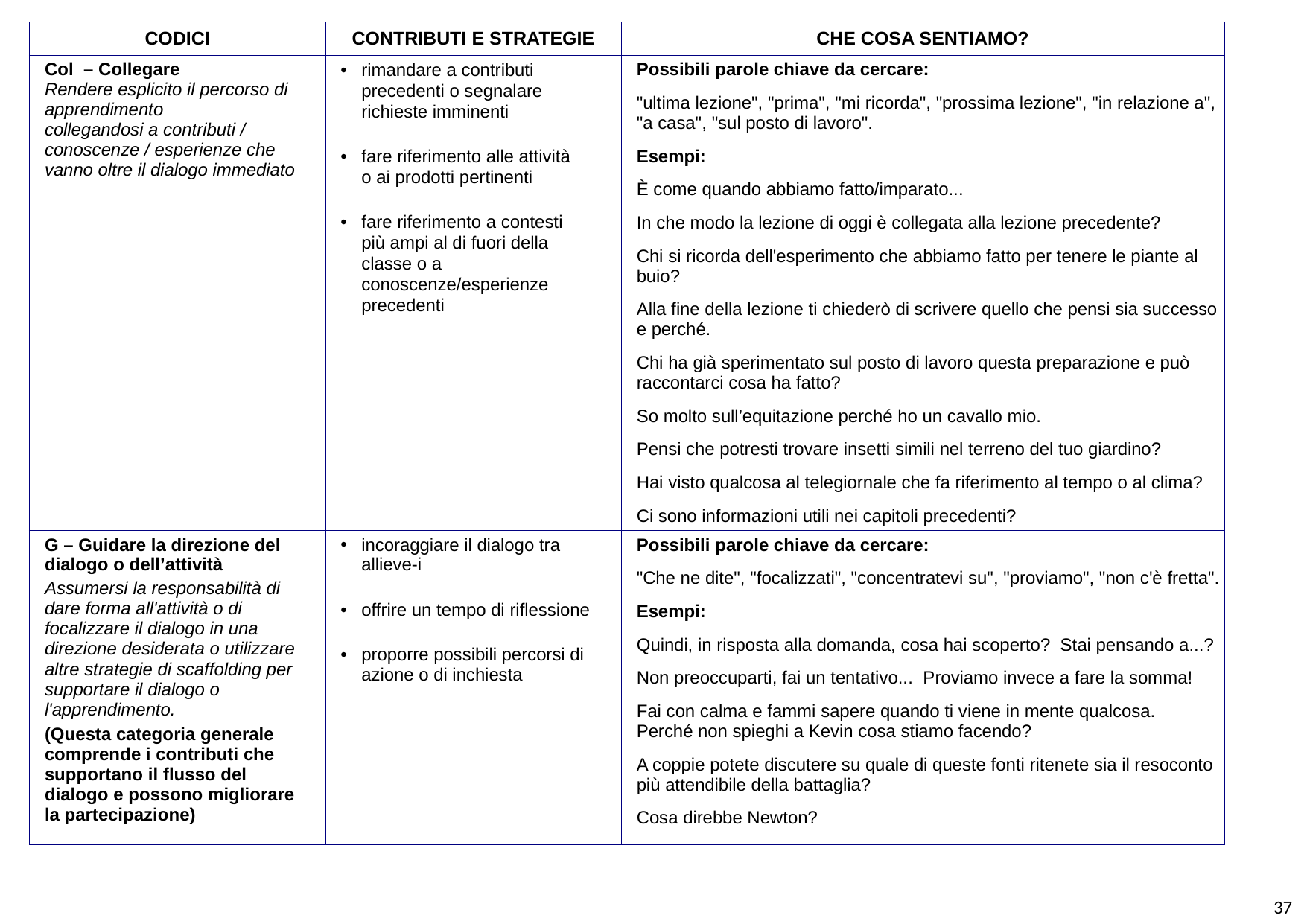

| CODICI | CONTRIBUTI E STRATEGIE | CHE COSA SENTIAMO? |
| --- | --- | --- |
| Col – Collegare Rendere esplicito il percorso di apprendimento collegandosi a contributi / conoscenze / esperienze che vanno oltre il dialogo immediato | rimandare a contributi precedenti o segnalare richieste imminenti fare riferimento alle attività o ai prodotti pertinenti fare riferimento a contesti più ampi al di fuori della classe o a conoscenze/esperienze precedenti | Possibili parole chiave da cercare: "ultima lezione", "prima", "mi ricorda", "prossima lezione", "in relazione a", "a casa", "sul posto di lavoro". Esempi: È come quando abbiamo fatto/imparato... In che modo la lezione di oggi è collegata alla lezione precedente? Chi si ricorda dell'esperimento che abbiamo fatto per tenere le piante al buio? Alla fine della lezione ti chiederò di scrivere quello che pensi sia successo e perché. Chi ha già sperimentato sul posto di lavoro questa preparazione e può raccontarci cosa ha fatto? So molto sull’equitazione perché ho un cavallo mio. Pensi che potresti trovare insetti simili nel terreno del tuo giardino? Hai visto qualcosa al telegiornale che fa riferimento al tempo o al clima? Ci sono informazioni utili nei capitoli precedenti? |
| G – Guidare la direzione del dialogo o dell’attività Assumersi la responsabilità di dare forma all'attività o di focalizzare il dialogo in una direzione desiderata o utilizzare altre strategie di scaffolding per supportare il dialogo o l'apprendimento. (Questa categoria generale comprende i contributi che supportano il flusso del dialogo e possono migliorare la partecipazione) | incoraggiare il dialogo tra allieve-i offrire un tempo di riflessione proporre possibili percorsi di azione o di inchiesta | Possibili parole chiave da cercare: "Che ne dite", "focalizzati", "concentratevi su", "proviamo", "non c'è fretta". Esempi: Quindi, in risposta alla domanda, cosa hai scoperto? Stai pensando a...? Non preoccuparti, fai un tentativo... Proviamo invece a fare la somma! Fai con calma e fammi sapere quando ti viene in mente qualcosa. Perché non spieghi a Kevin cosa stiamo facendo? A coppie potete discutere su quale di queste fonti ritenete sia il resoconto più attendibile della battaglia? Cosa direbbe Newton? |
37